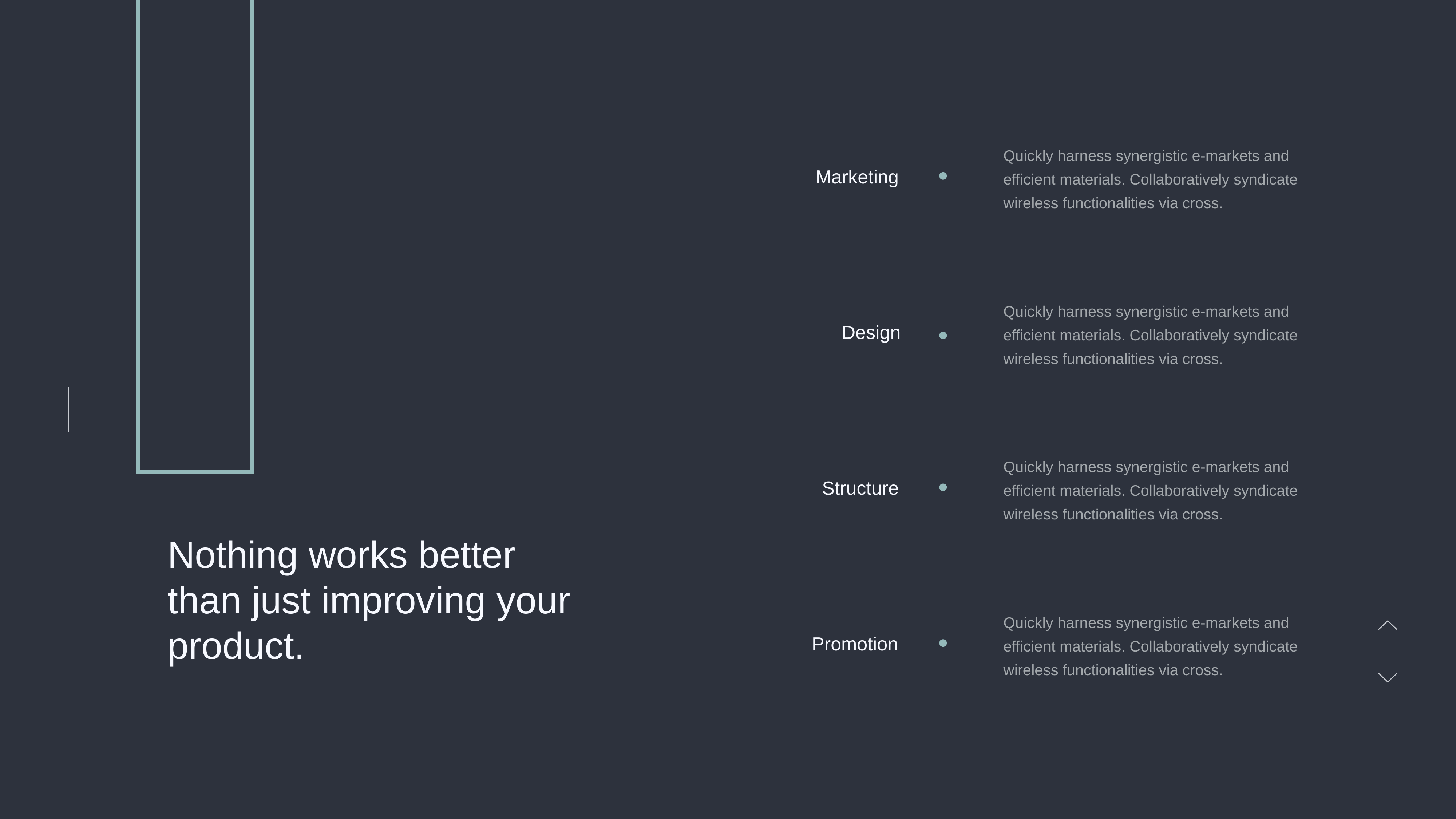

Quickly harness synergistic e-markets and
efficient materials. Collaboratively syndicate
wireless functionalities via cross.
Marketing

Quickly harness synergistic e-markets and
efficient materials. Collaboratively syndicate
wireless functionalities via cross.
Design

Quickly harness synergistic e-markets and
efficient materials. Collaboratively syndicate
wireless functionalities via cross.
Structure

Nothing works better
than just improving your
product.
Quickly harness synergistic e-markets and
efficient materials. Collaboratively syndicate
wireless functionalities via cross.
Promotion